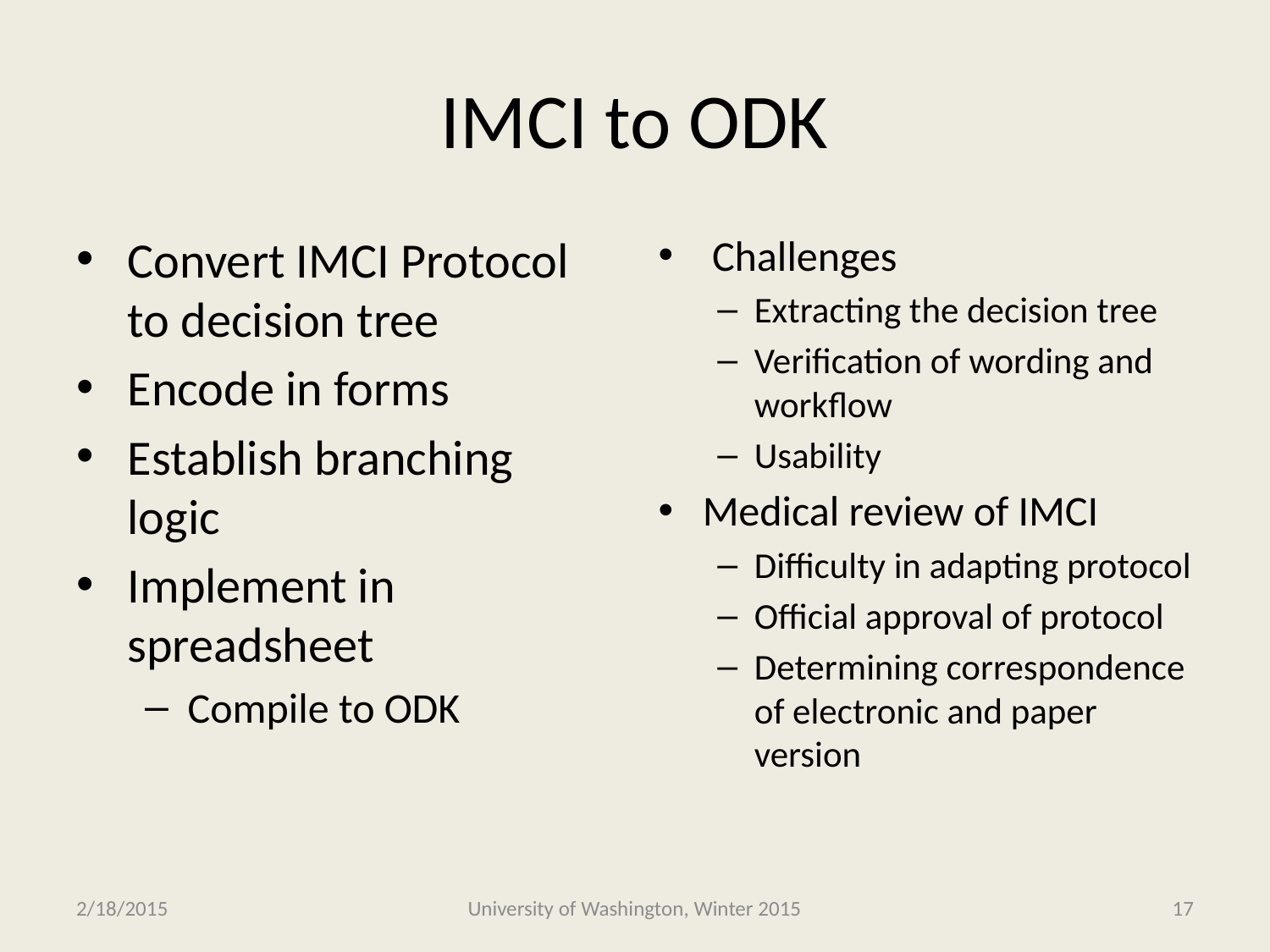

# IMCI to ODK
Convert IMCI Protocol to decision tree
Encode in forms
Establish branching logic
Implement in spreadsheet
Compile to ODK
 Challenges
Extracting the decision tree
Verification of wording and workflow
Usability
Medical review of IMCI
Difficulty in adapting protocol
Official approval of protocol
Determining correspondence of electronic and paper version

2/18/2015
University of Washington, Winter 2015
17